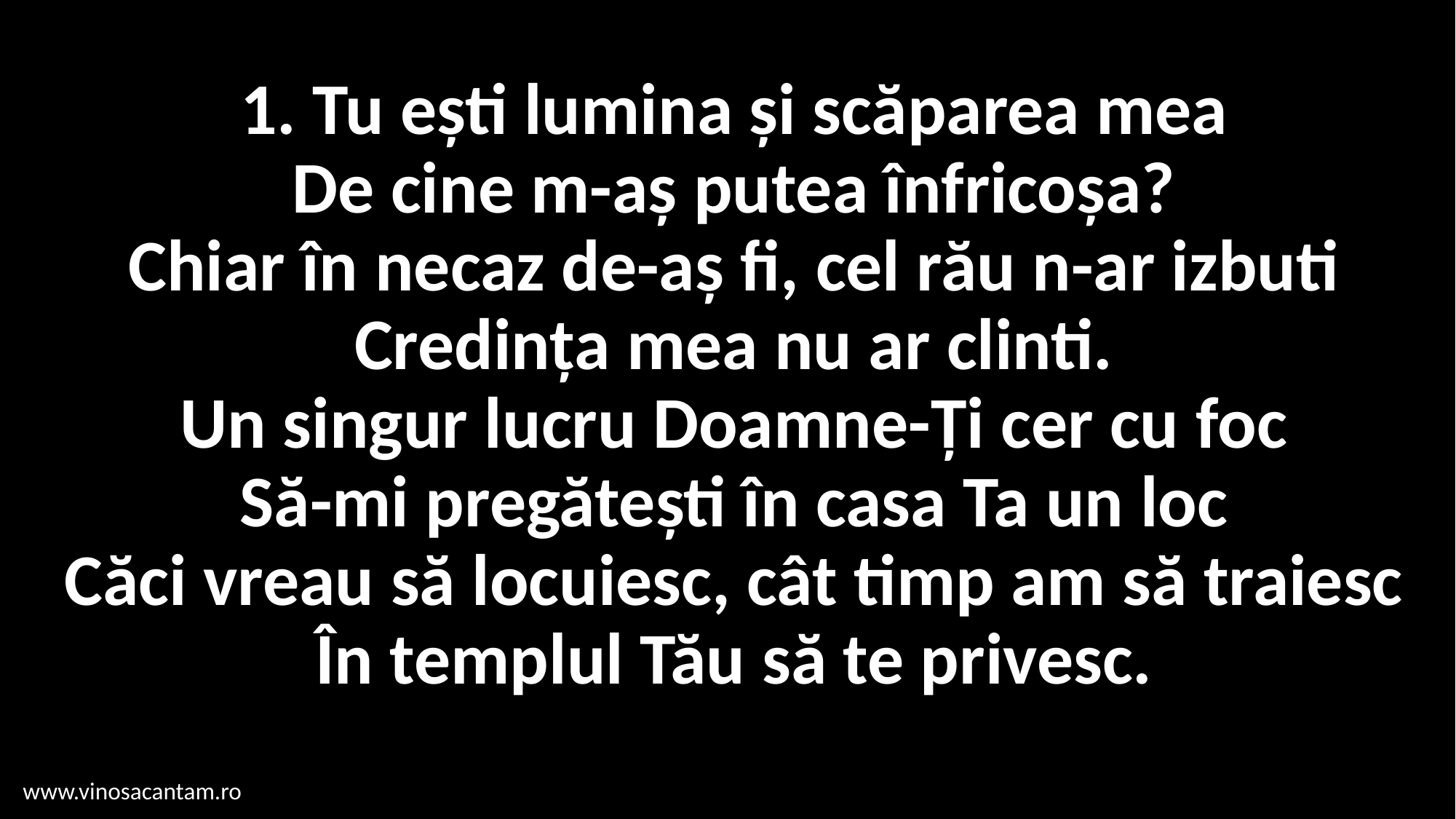

# 1. Tu eşti lumina şi scăparea mea De cine m-aş putea înfricoşa? Chiar în necaz de-aş fi, cel rău n-ar izbuti Credinţa mea nu ar clinti. Un singur lucru Doamne-Ţi cer cu foc Să-mi pregăteşti în casa Ta un loc Căci vreau să locuiesc, cât timp am să traiesc În templul Tău să te privesc.
www.vinosacantam.ro